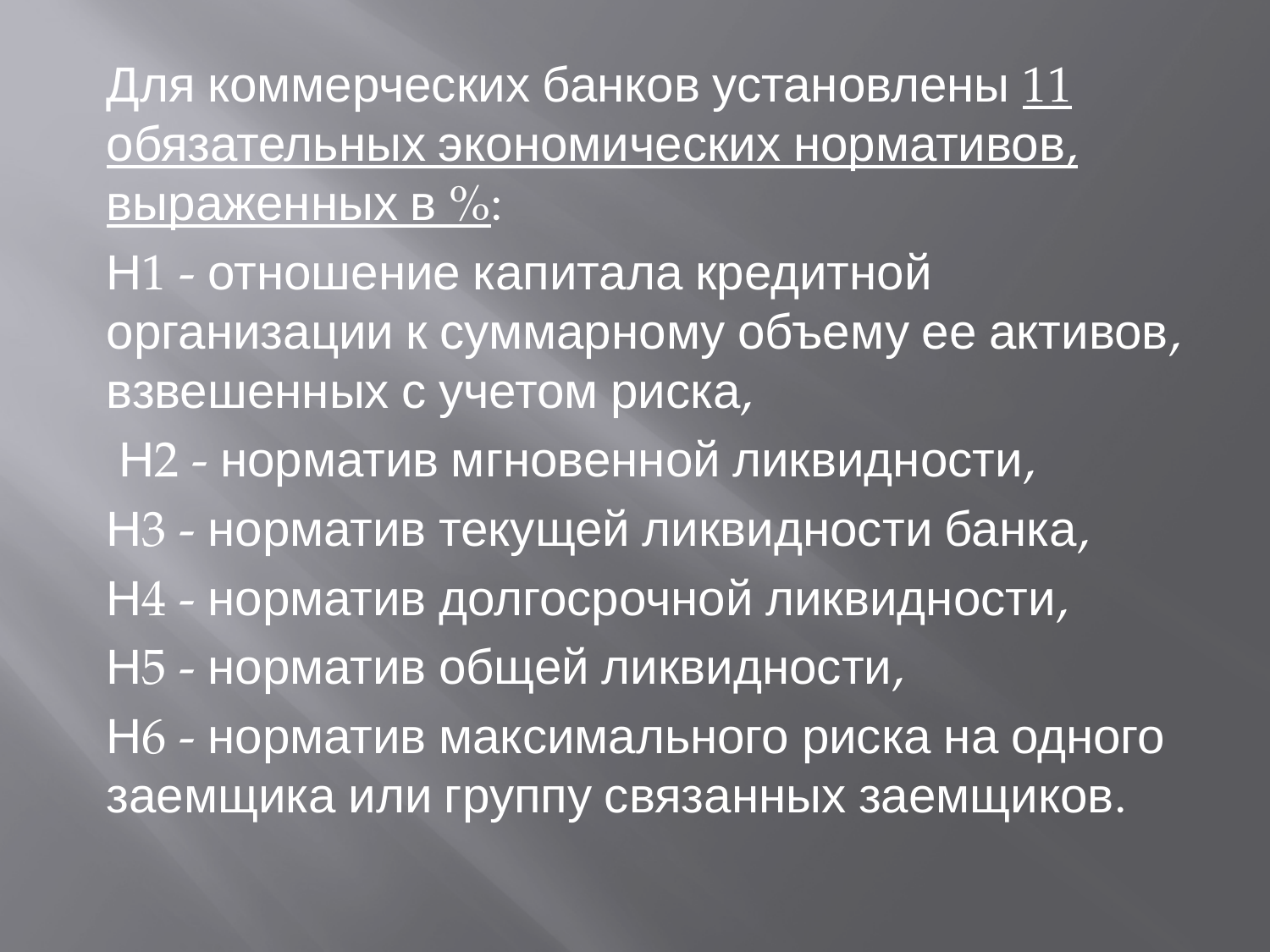

Для коммерческих банков установлены 11 обязательных экономических нормативов, выраженных в %:
Н1 - отношение капитала кредитной организации к суммарному объему ее активов, взвешенных с учетом риска,
 Н2 - норматив мгновенной ликвидности,
Н3 - норматив текущей ликвидности банка,
Н4 - норматив долгосрочной ликвидности,
Н5 - норматив общей ликвидности,
Н6 - норматив максимального риска на одного заемщика или группу связанных заемщиков.